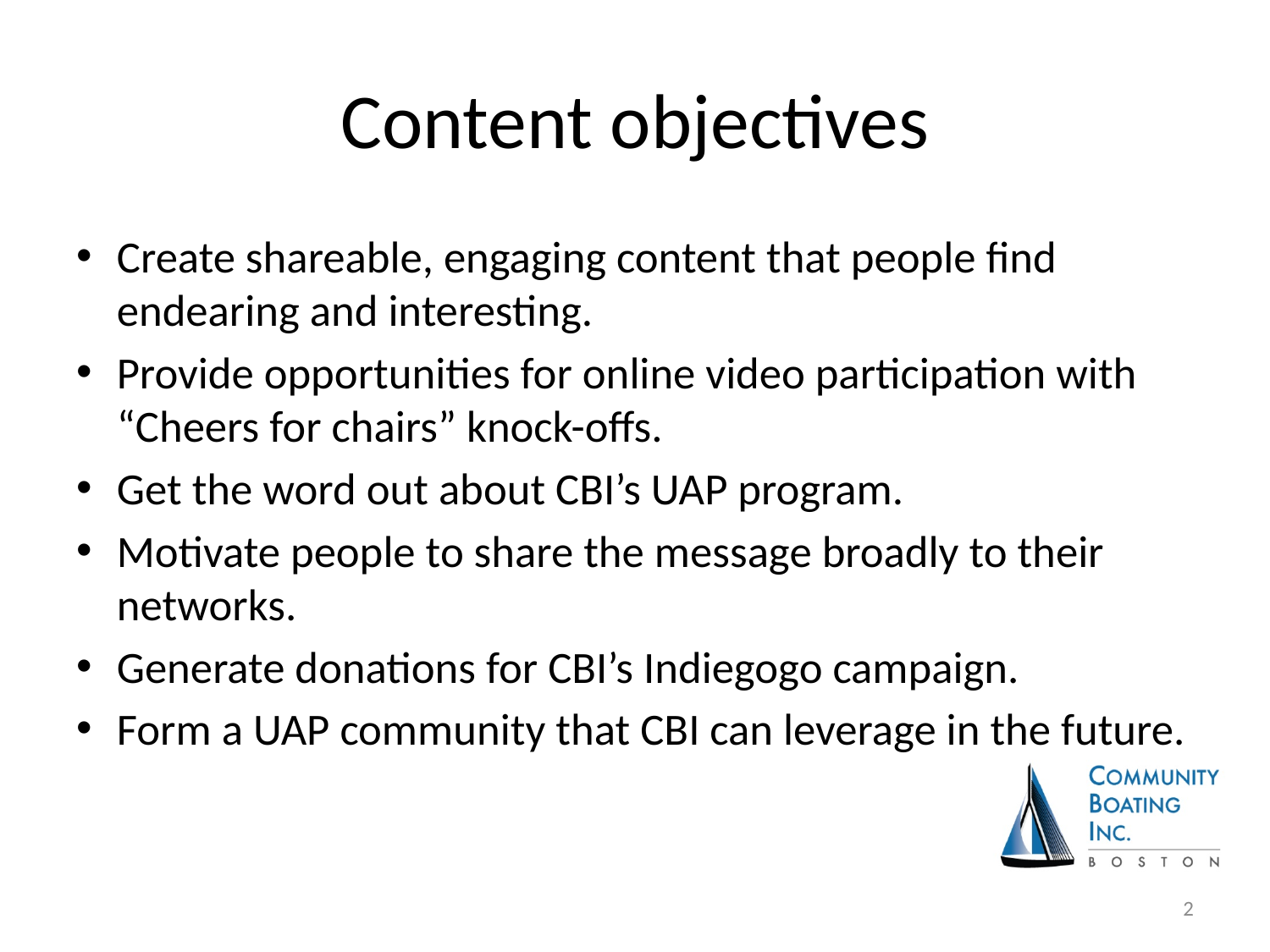

# Content objectives
Create shareable, engaging content that people find endearing and interesting.
Provide opportunities for online video participation with “Cheers for chairs” knock-offs.
Get the word out about CBI’s UAP program.
Motivate people to share the message broadly to their networks.
Generate donations for CBI’s Indiegogo campaign.
Form a UAP community that CBI can leverage in the future.

2